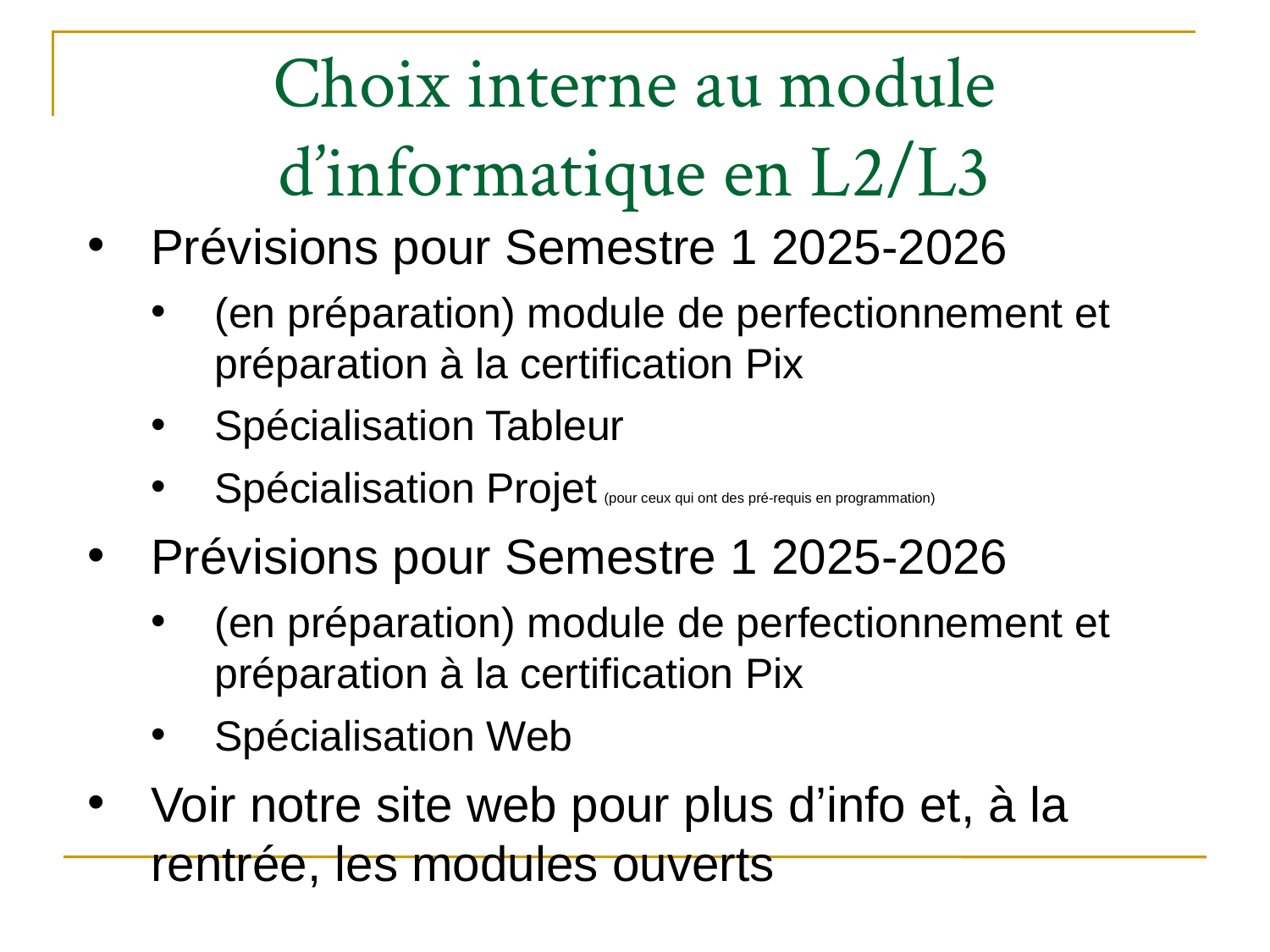

# Choix interne au module d’informatique en L2/L3
Prévisions pour Semestre 1 2025-2026
(en préparation) module de perfectionnement et préparation à la certification Pix
Spécialisation Tableur
Spécialisation Projet (pour ceux qui ont des pré-requis en programmation)
Prévisions pour Semestre 1 2025-2026
(en préparation) module de perfectionnement et préparation à la certification Pix
Spécialisation Web
Voir notre site web pour plus d’info et, à la rentrée, les modules ouverts